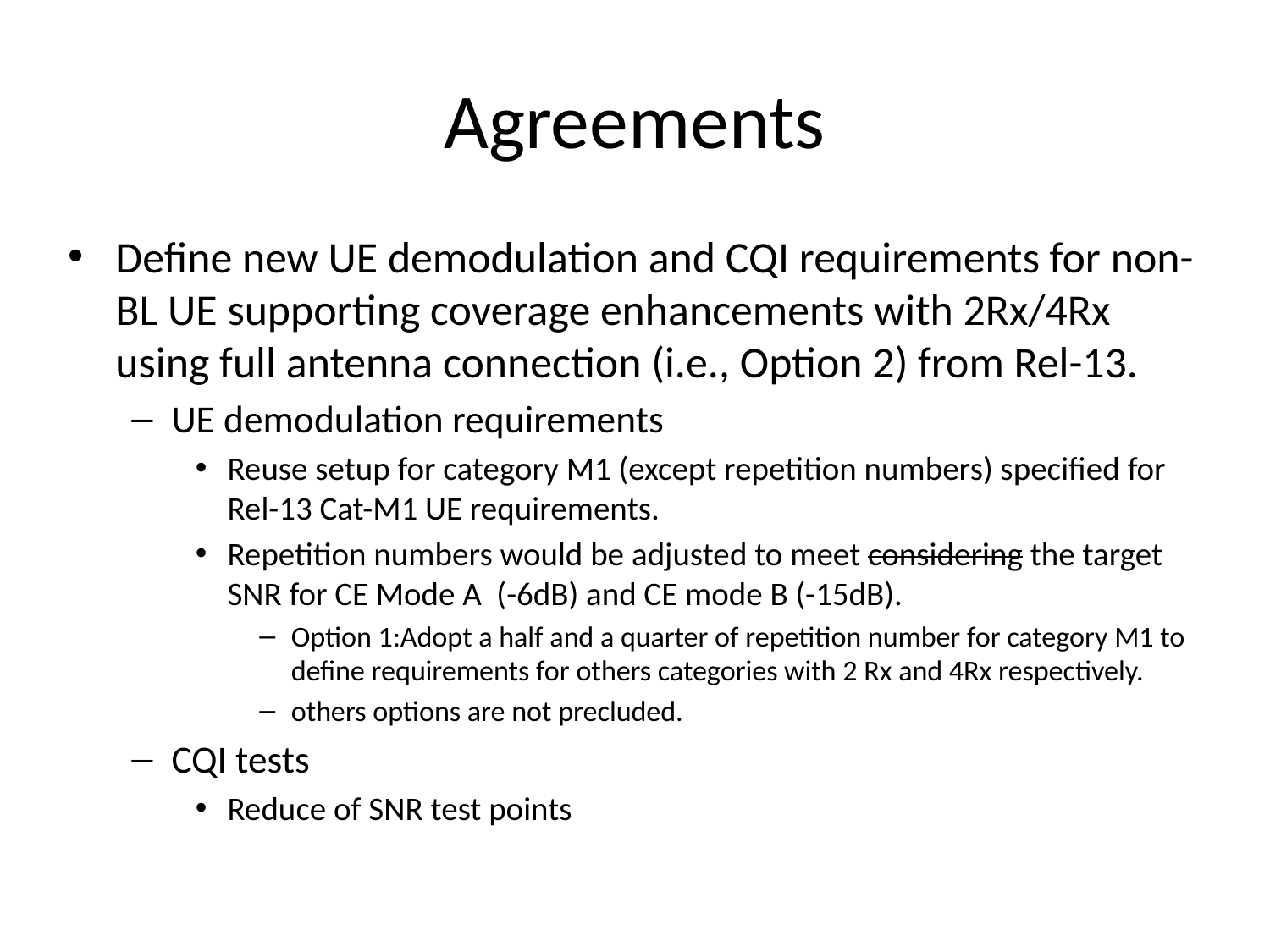

# Agreements
Define new UE demodulation and CQI requirements for non-BL UE supporting coverage enhancements with 2Rx/4Rx using full antenna connection (i.e., Option 2) from Rel-13.
UE demodulation requirements
Reuse setup for category M1 (except repetition numbers) specified for Rel-13 Cat-M1 UE requirements.
Repetition numbers would be adjusted to meet considering the target SNR for CE Mode A  (-6dB) and CE mode B (-15dB).
Option 1:Adopt a half and a quarter of repetition number for category M1 to define requirements for others categories with 2 Rx and 4Rx respectively.
others options are not precluded.
CQI tests
Reduce of SNR test points